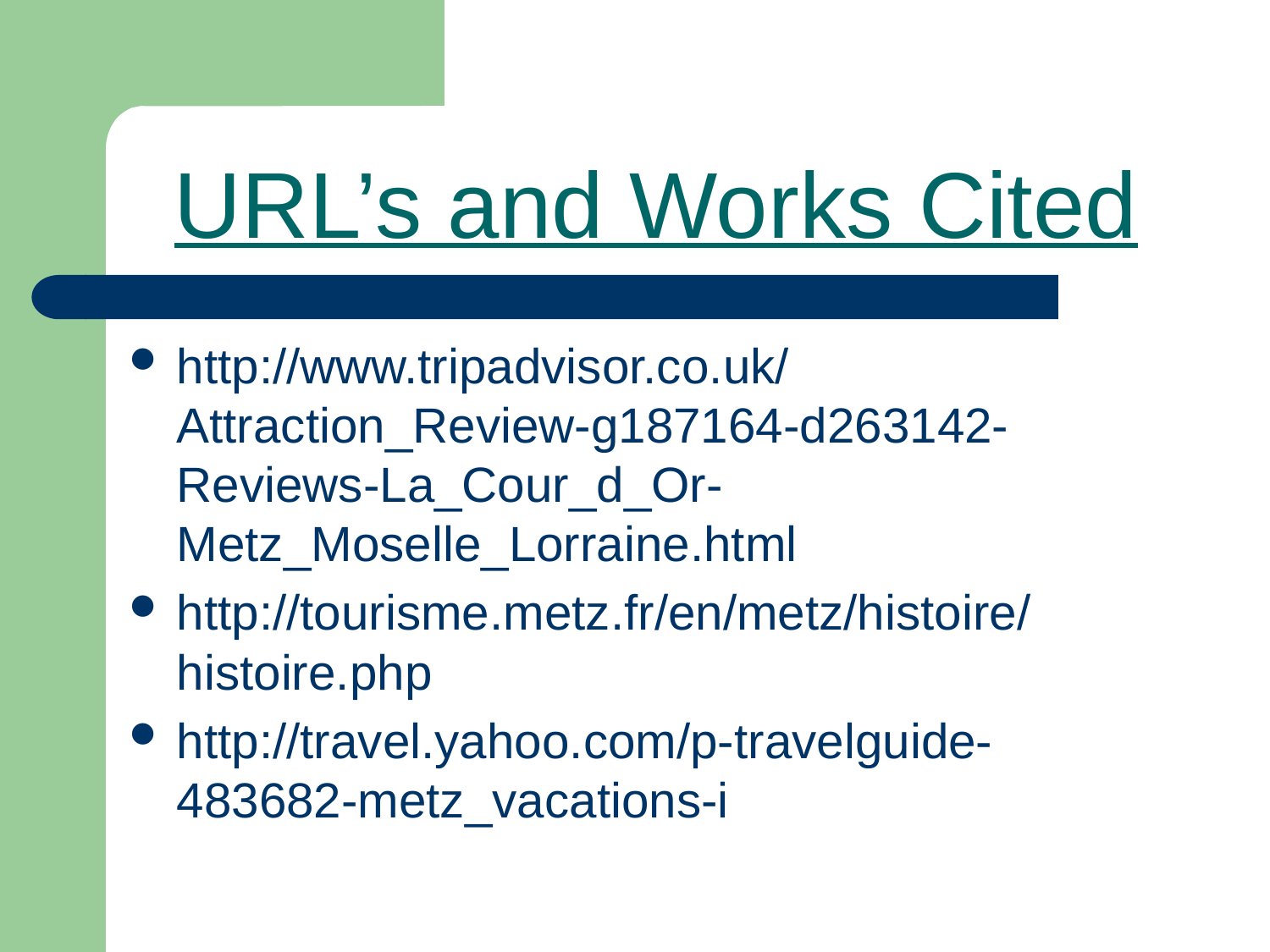

# URL’s and Works Cited
http://www.tripadvisor.co.uk/Attraction_Review-g187164-d263142-Reviews-La_Cour_d_Or-Metz_Moselle_Lorraine.html
http://tourisme.metz.fr/en/metz/histoire/histoire.php
http://travel.yahoo.com/p-travelguide-483682-metz_vacations-i